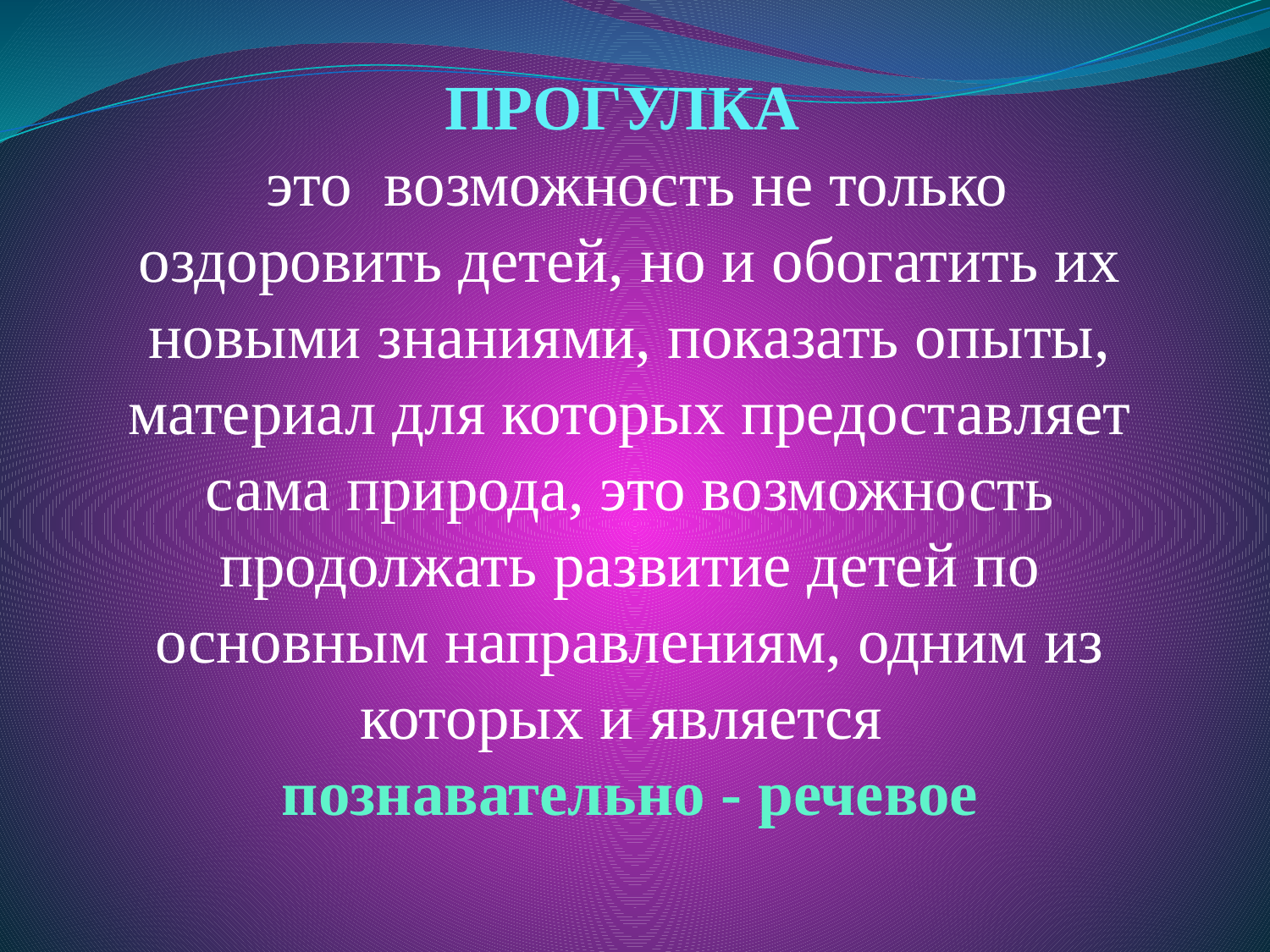

ПРОГУЛКА
 это  возможность не только оздоровить детей, но и обогатить их новыми знаниями, показать опыты, материал для которых предоставляет сама природа, это возможность продолжать развитие детей по основным направлениям, одним из которых и является
познавательно - речевое